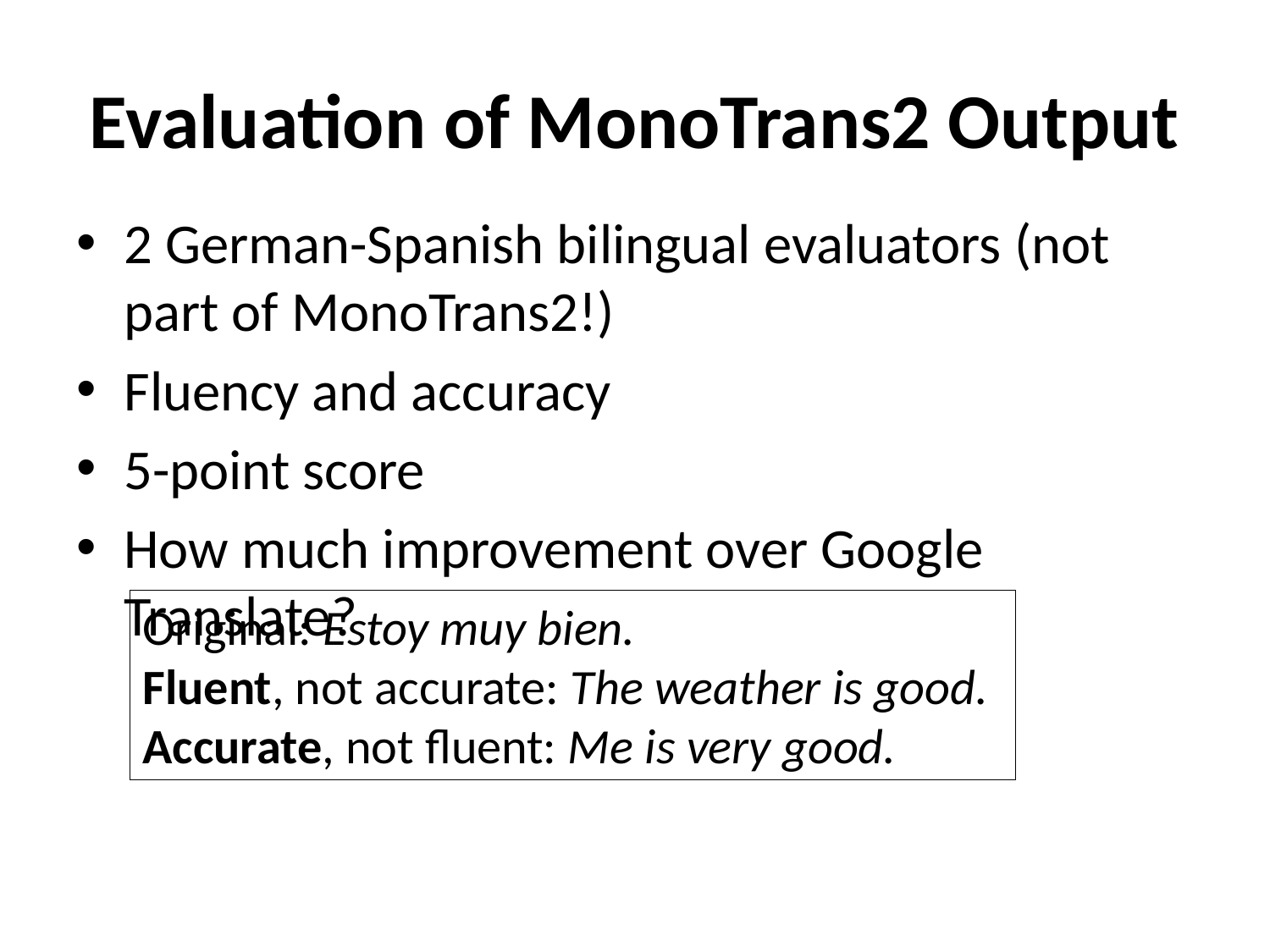

# Evaluation of MonoTrans2 Output
2 German-Spanish bilingual evaluators (not part of MonoTrans2!)
Fluency and accuracy
5-point score
How much improvement over Google Translate?
Original: Estoy muy bien.
Fluent, not accurate: The weather is good.
Accurate, not fluent: Me is very good.